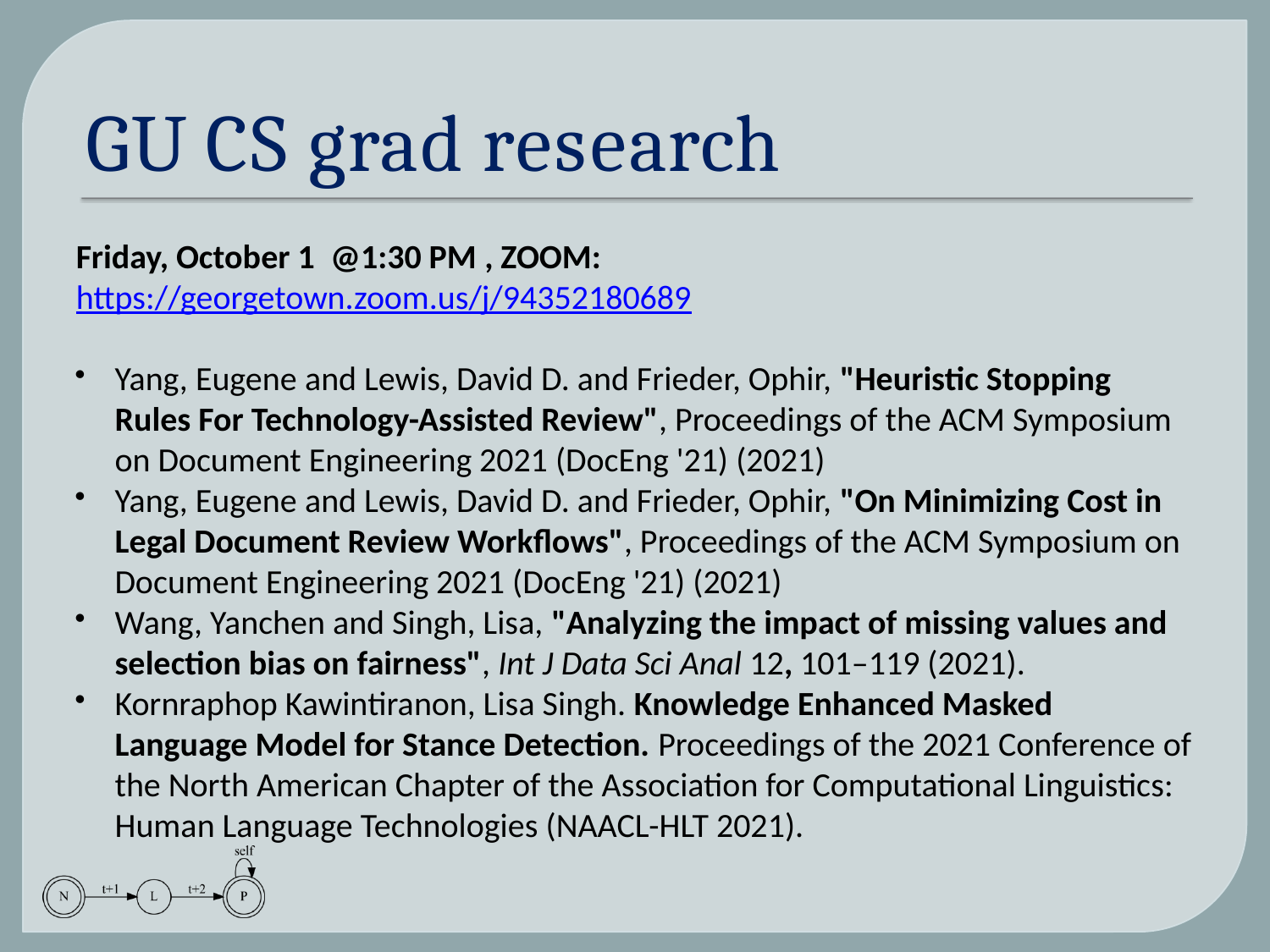

# GU CS grad research
Friday, October 1  @1:30 PM , ZOOM:  https://georgetown.zoom.us/j/94352180689

Yang, Eugene and Lewis, David D. and Frieder, Ophir, "Heuristic Stopping Rules For Technology-Assisted Review", Proceedings of the ACM Symposium on Document Engineering 2021 (DocEng '21) (2021)
Yang, Eugene and Lewis, David D. and Frieder, Ophir, "On Minimizing Cost in Legal Document Review Workflows", Proceedings of the ACM Symposium on Document Engineering 2021 (DocEng '21) (2021)
Wang, Yanchen and Singh, Lisa, "Analyzing the impact of missing values and selection bias on fairness", Int J Data Sci Anal 12, 101–119 (2021).
Kornraphop Kawintiranon, Lisa Singh. Knowledge Enhanced Masked Language Model for Stance Detection. Proceedings of the 2021 Conference of the North American Chapter of the Association for Computational Linguistics: Human Language Technologies (NAACL-HLT 2021).